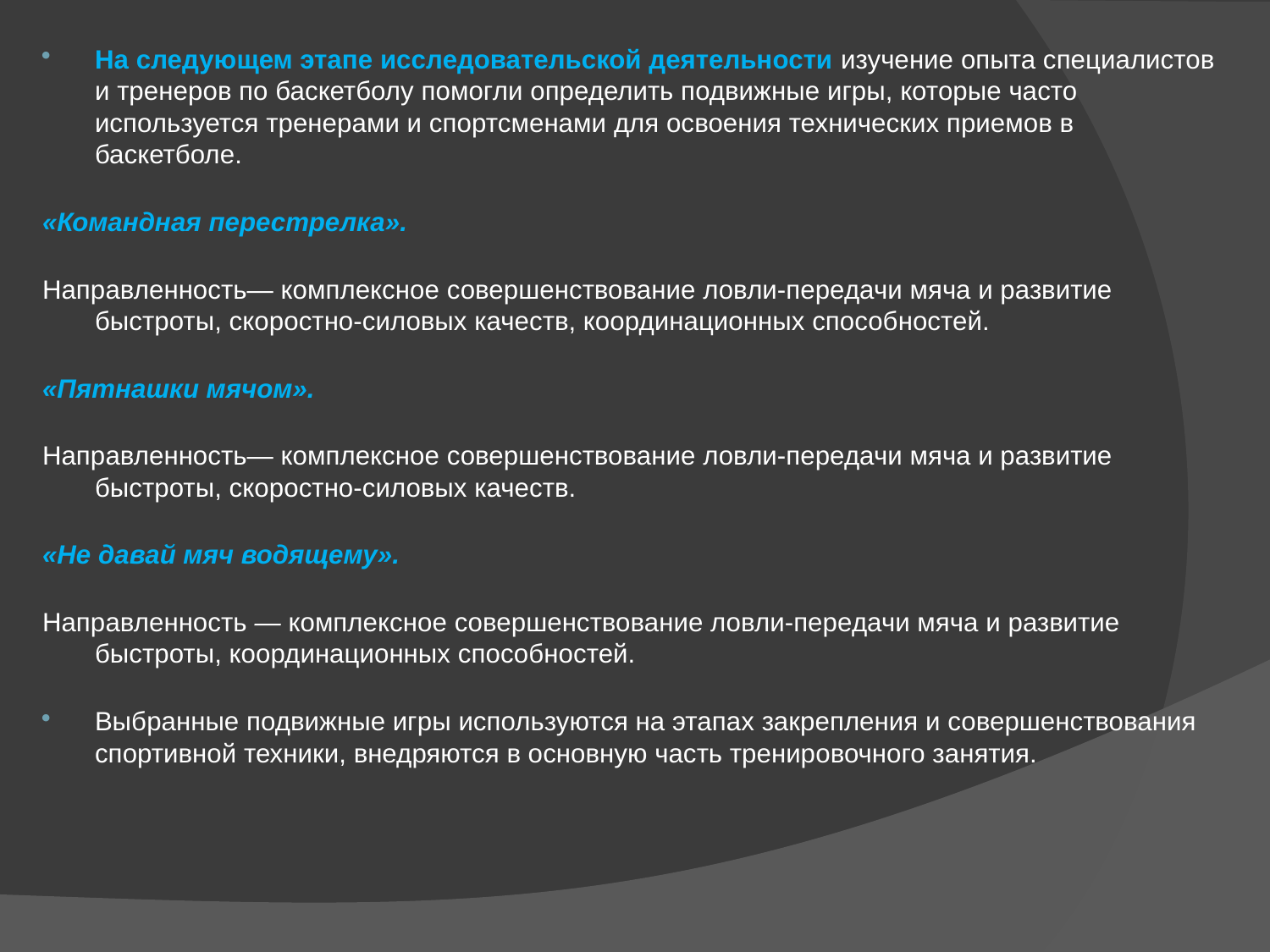

На следующем этапе исследовательской деятельности изучение опыта специалистов и тренеров по баскетболу помогли определить подвижные игры, которые часто используется тренерами и спортсменами для освоения технических приемов в  баскетболе.
«Командная перестрелка».
Направленность— комплексное совершенствование ловли-передачи мяча и развитие быстроты, скоростно-силовых качеств, координационных способностей.
«Пятнашки мячом».
Направленность— комплексное совершенствование ловли-передачи мяча и развитие быстроты, скоростно-силовых качеств.
«Не давай мяч водящему».
Направленность — комплексное совершенствование ловли-передачи мяча и развитие быстроты, координационных способностей.
Выбранные подвижные игры используются на этапах закрепления и совершенствования спортивной техники, внедряются в основную часть тренировочного занятия.